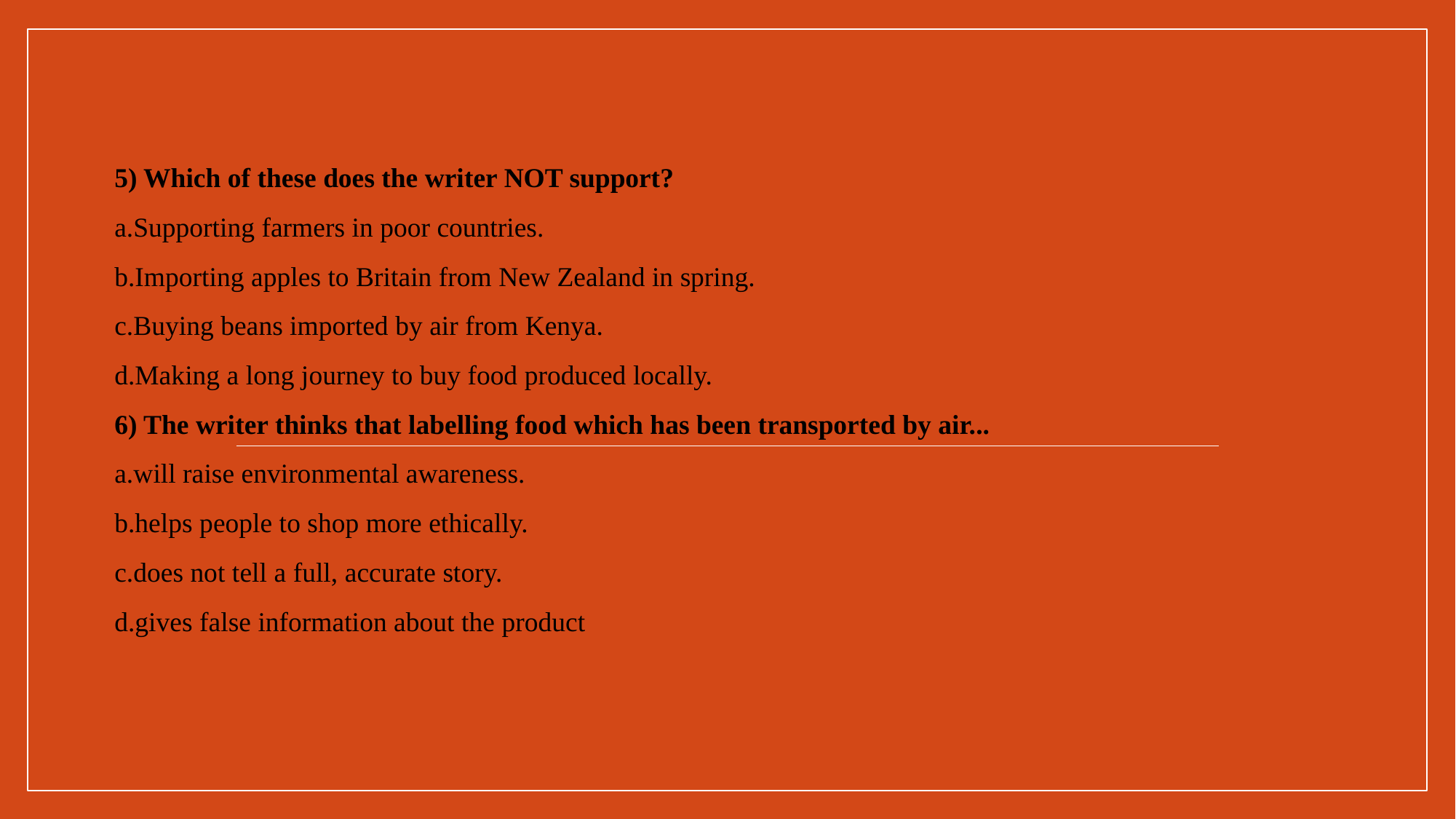

5) Which of these does the writer NOT support?
a.Supporting farmers in poor countries.
b.Importing apples to Britain from New Zealand in spring.
c.Buying beans imported by air from Kenya.
d.Making a long journey to buy food produced locally.
6) The writer thinks that labelling food which has been transported by air...
a.will raise environmental awareness.
b.helps people to shop more ethically.
c.does not tell a full, accurate story.
d.gives false information about the product